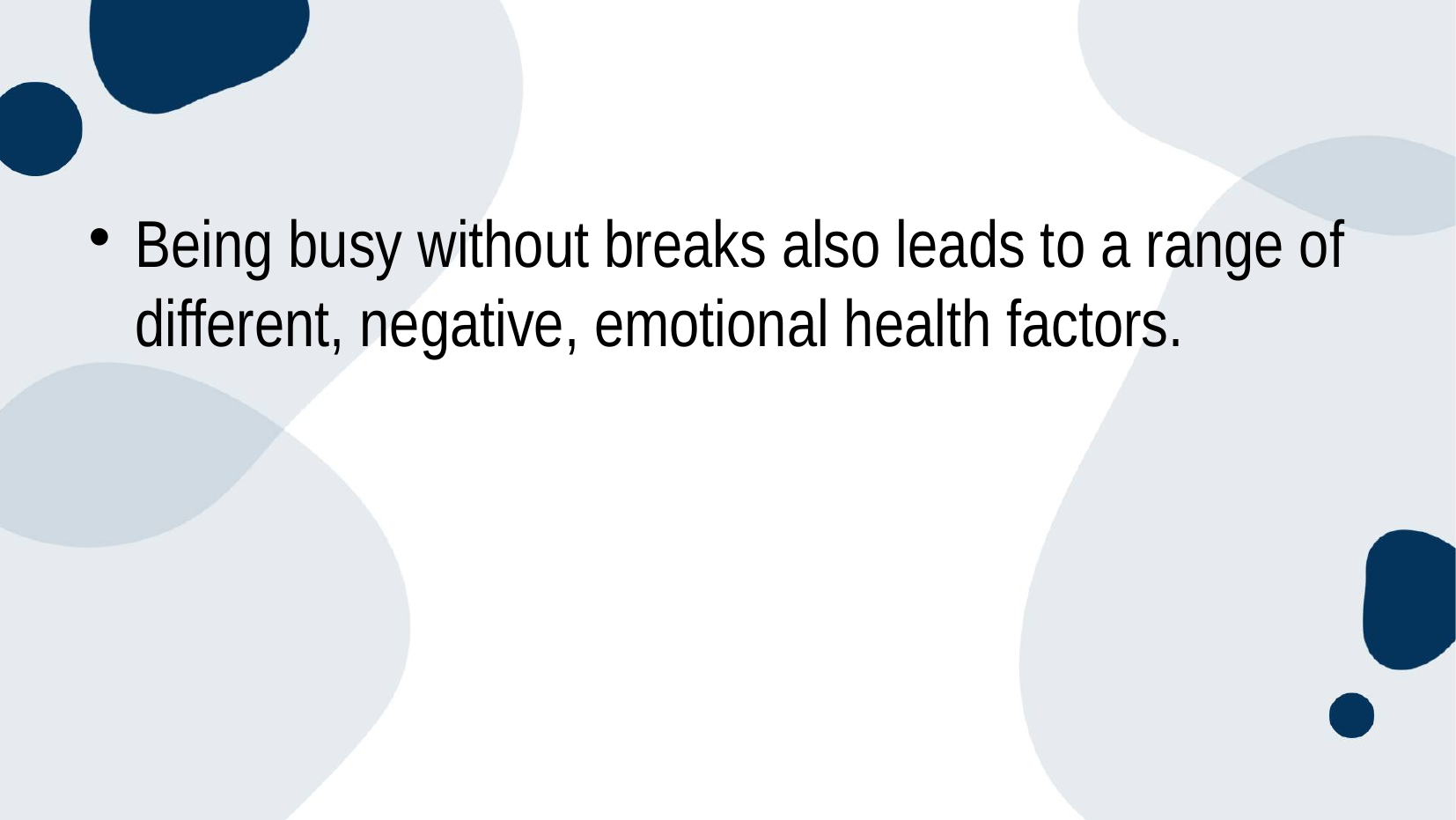

Being busy without breaks also leads to a range of different, negative, emotional health factors.